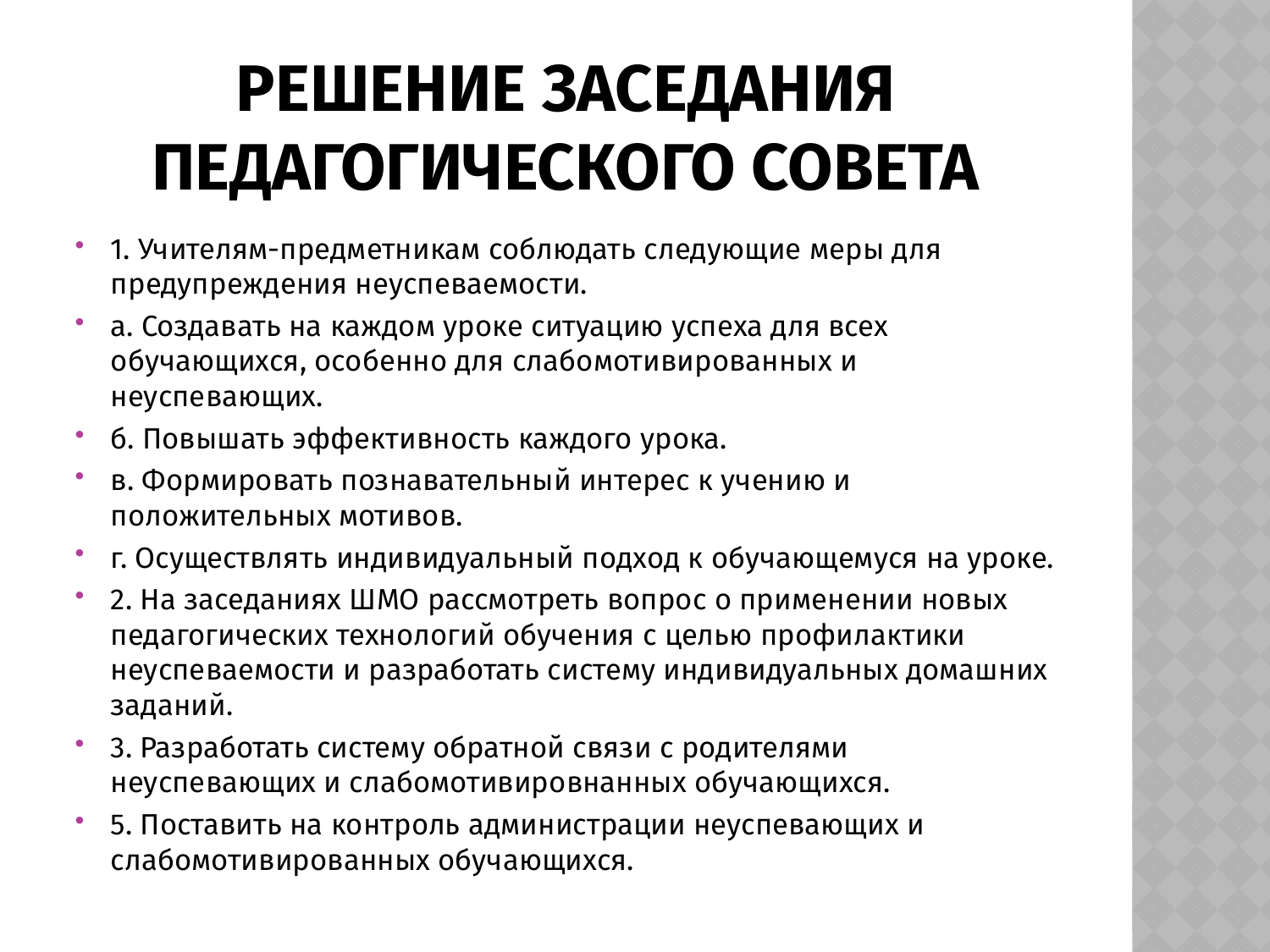

# Решение заседания педагогического совета
1. Учителям-предметникам соблюдать следующие меры для предупреждения неуспеваемости.
а. Создавать на каждом уроке ситуацию успеха для всех обучающихся, особенно для слабомотивированных и неуспевающих.
б. Повышать эффективность каждого урока.
в. Формировать познавательный интерес к учению и положительных мотивов.
г. Осуществлять индивидуальный подход к обучающемуся на уроке.
2. На заседаниях ШМО рассмотреть вопрос о применении новых педагогических технологий обучения с целью профилактики неуспеваемости и разработать систему индивидуальных домашних заданий.
3. Разработать систему обратной связи с родителями неуспевающих и слабомотивировнанных обучающихся.
5. Поставить на контроль администрации неуспевающих и слабомотивированных обучающихся.